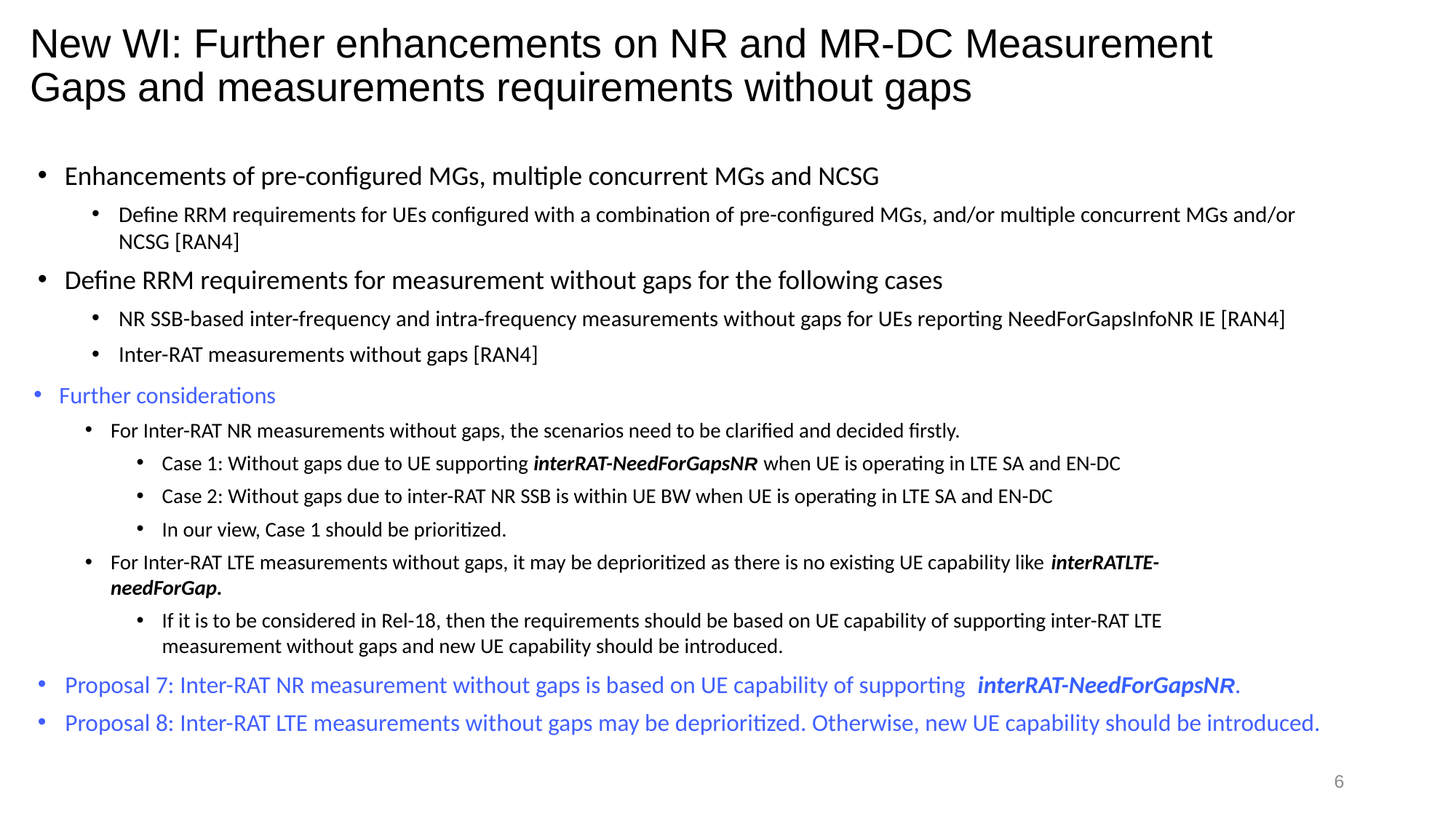

# New WI: Further enhancements on NR and MR-DC Measurement Gaps and measurements requirements without gaps
Enhancements of pre-configured MGs, multiple concurrent MGs and NCSG
Define RRM requirements for UEs configured with a combination of pre-configured MGs, and/or multiple concurrent MGs and/or NCSG [RAN4]
Define RRM requirements for measurement without gaps for the following cases
NR SSB-based inter-frequency and intra-frequency measurements without gaps for UEs reporting NeedForGapsInfoNR IE [RAN4]
Inter-RAT measurements without gaps [RAN4]

Further considerations
For Inter-RAT NR measurements without gaps, the scenarios need to be clarified and decided firstly.
Case 1: Without gaps due to UE supporting interRAT-NeedForGapsNR when UE is operating in LTE SA and EN-DC
Case 2: Without gaps due to inter-RAT NR SSB is within UE BW when UE is operating in LTE SA and EN-DC
In our view, Case 1 should be prioritized.
For Inter-RAT LTE measurements without gaps, it may be deprioritized as there is no existing UE capability like interRATLTE-needForGap.
If it is to be considered in Rel-18, then the requirements should be based on UE capability of supporting inter-RAT LTE measurement without gaps and new UE capability should be introduced.

Proposal 7: Inter-RAT NR measurement without gaps is based on UE capability of supporting  interRAT-NeedForGapsNR.
Proposal 8: Inter-RAT LTE measurements without gaps may be deprioritized. Otherwise, new UE capability should be introduced.

6